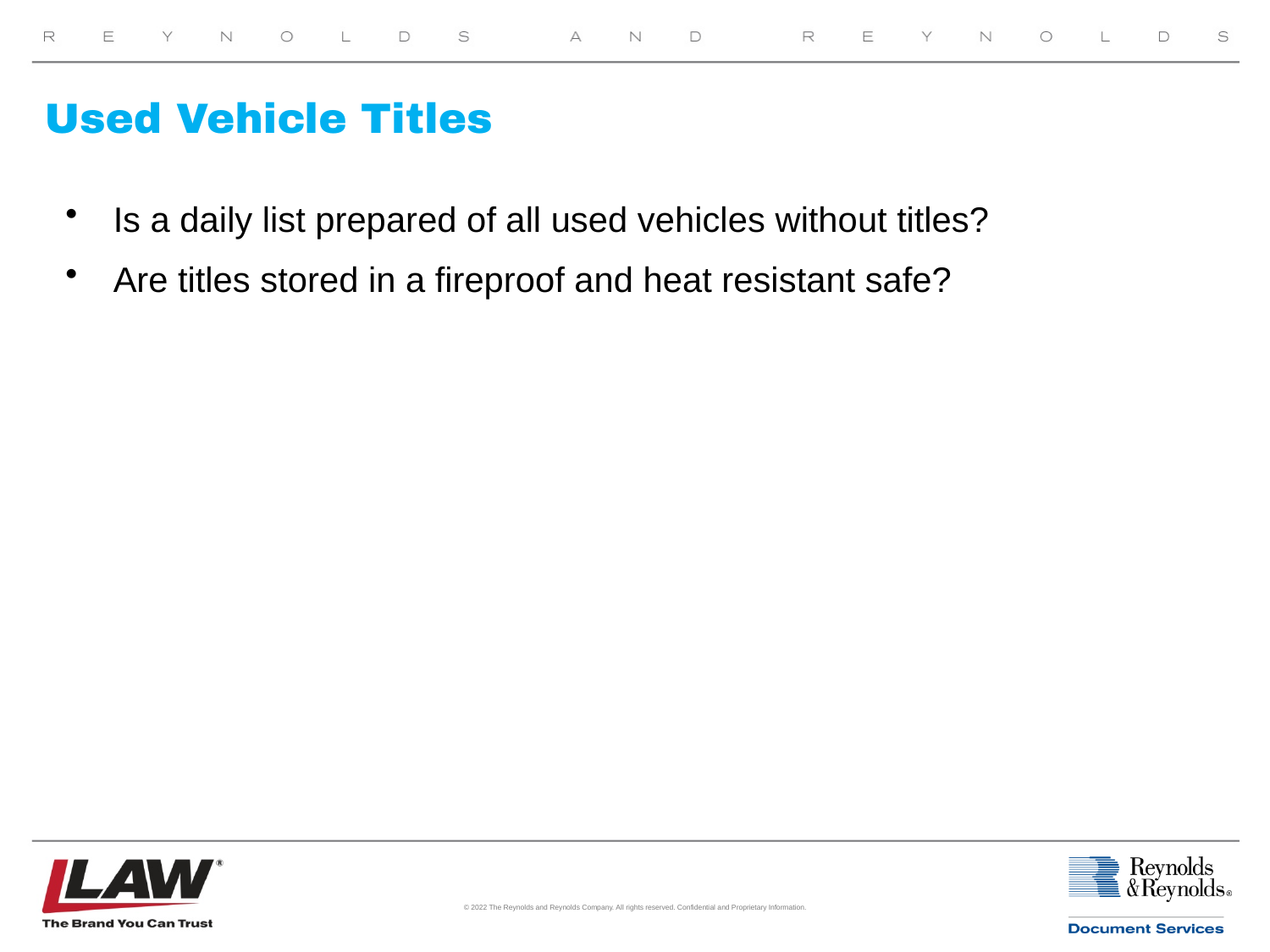

# Used Vehicle Titles
Is a daily list prepared of all used vehicles without titles?
Are titles stored in a fireproof and heat resistant safe?